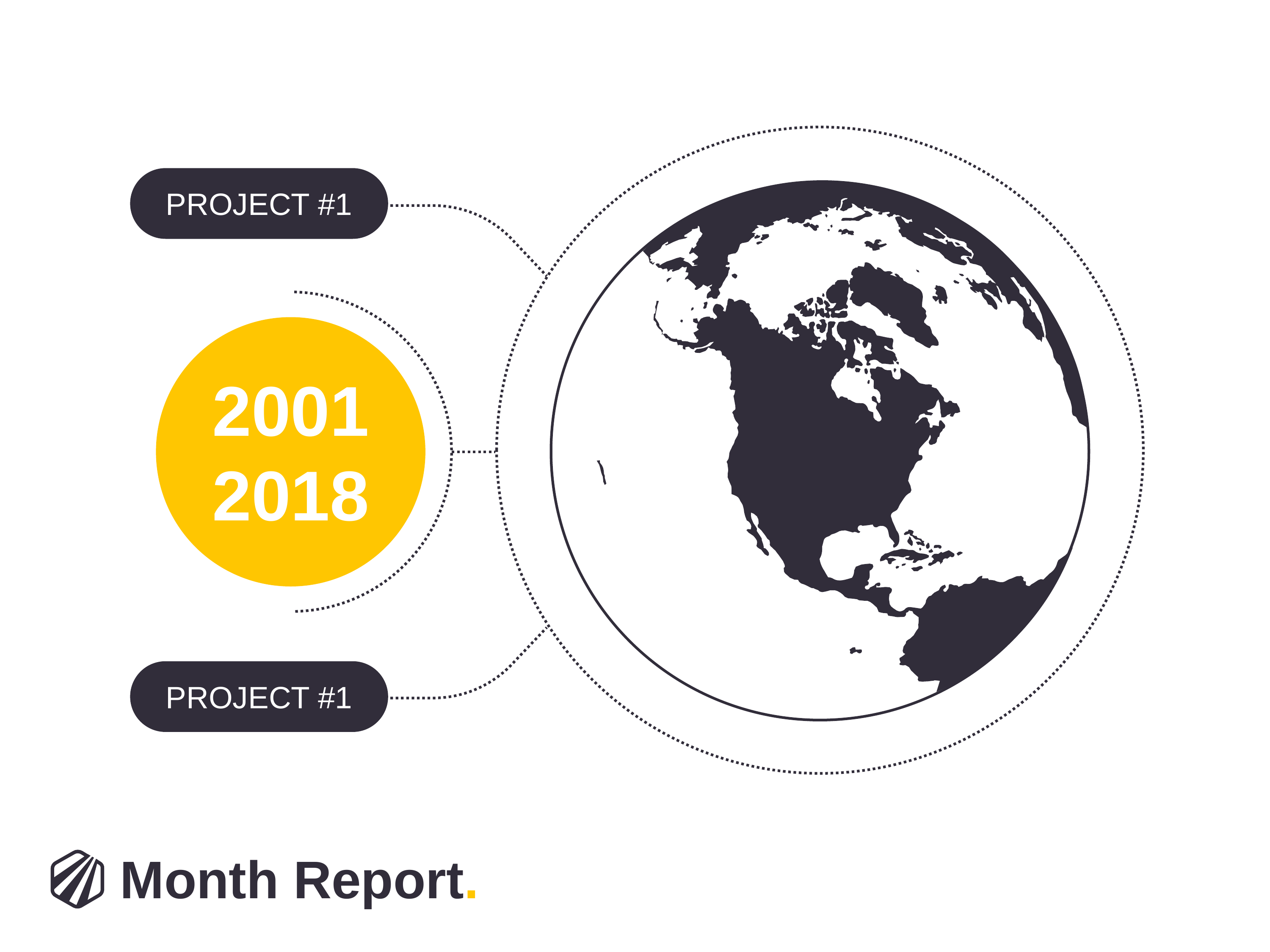

Project #1

# 2001
2018

Project #1